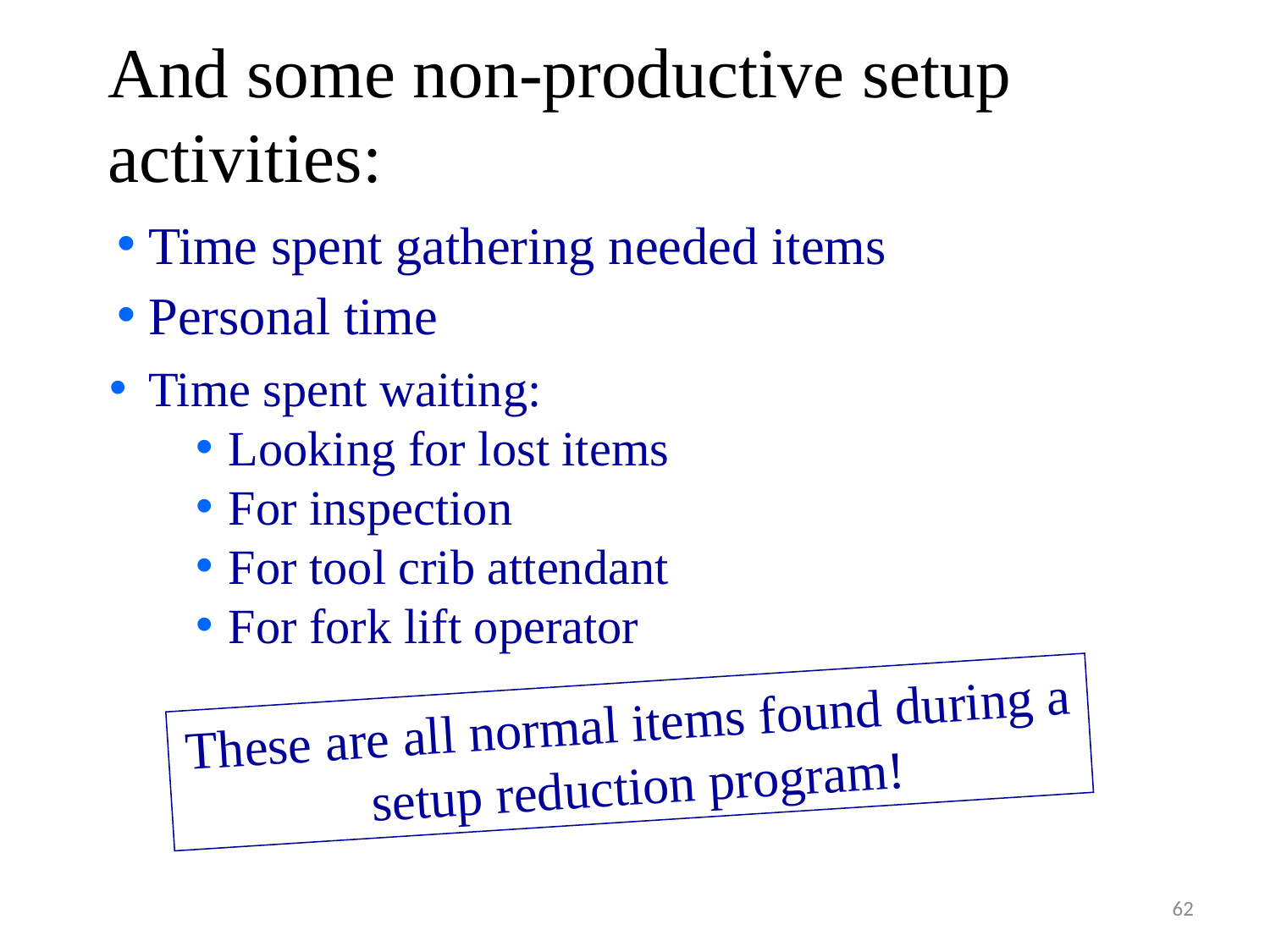

And some non-productive setup activities:
Time spent gathering needed items
Personal time
Time spent waiting:
Looking for lost items
For inspection
For tool crib attendant
For fork lift operator
These are all normal items found during a  setup reduction program!
62